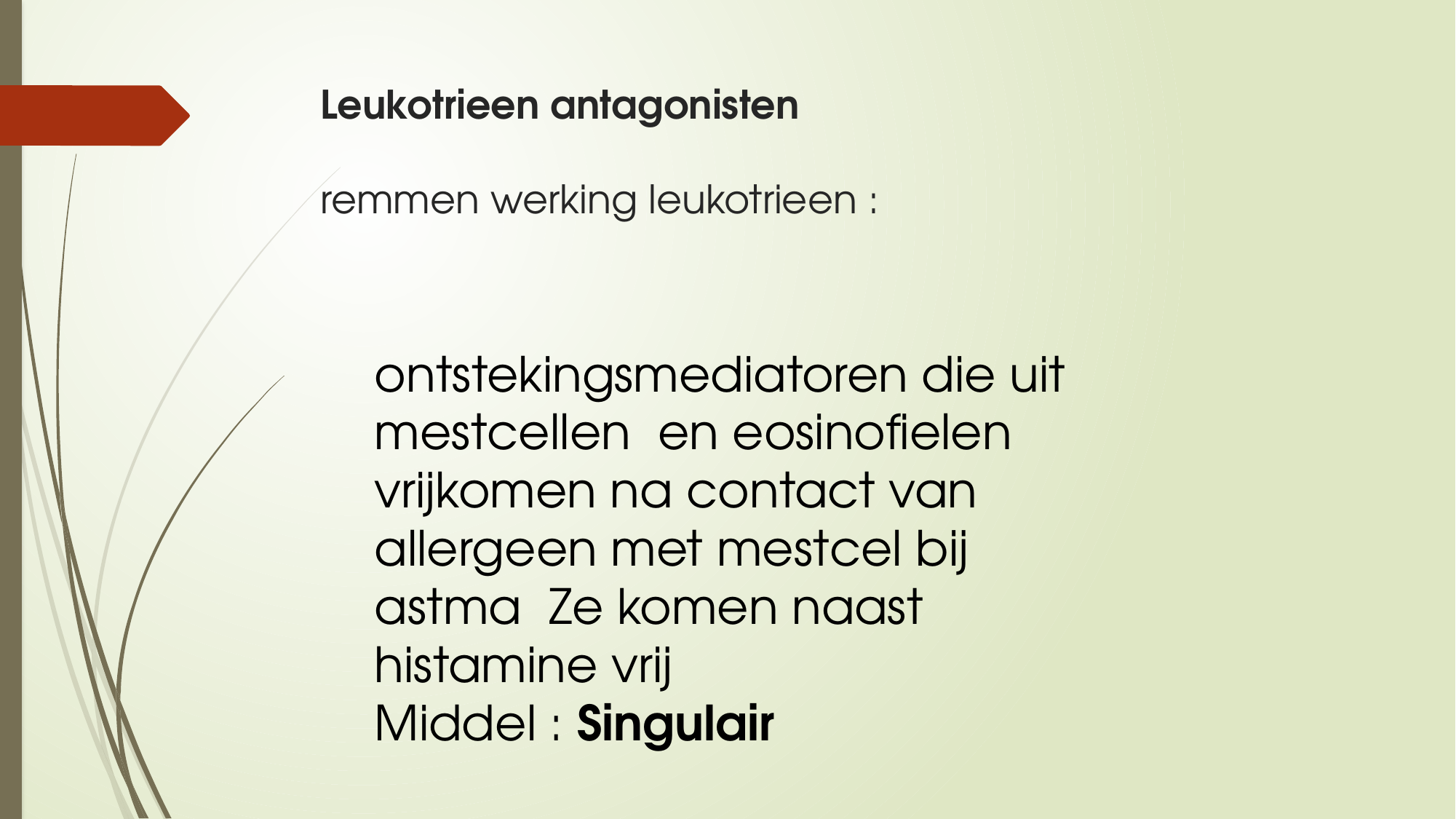

# Leukotrieen antagonisten remmen werking leukotrieen :
ontstekingsmediatoren die uit mestcellen  en eosinofielen vrijkomen na contact van allergeen met mestcel bij astma  Ze komen naast histamine vrij
Middel : Singulair